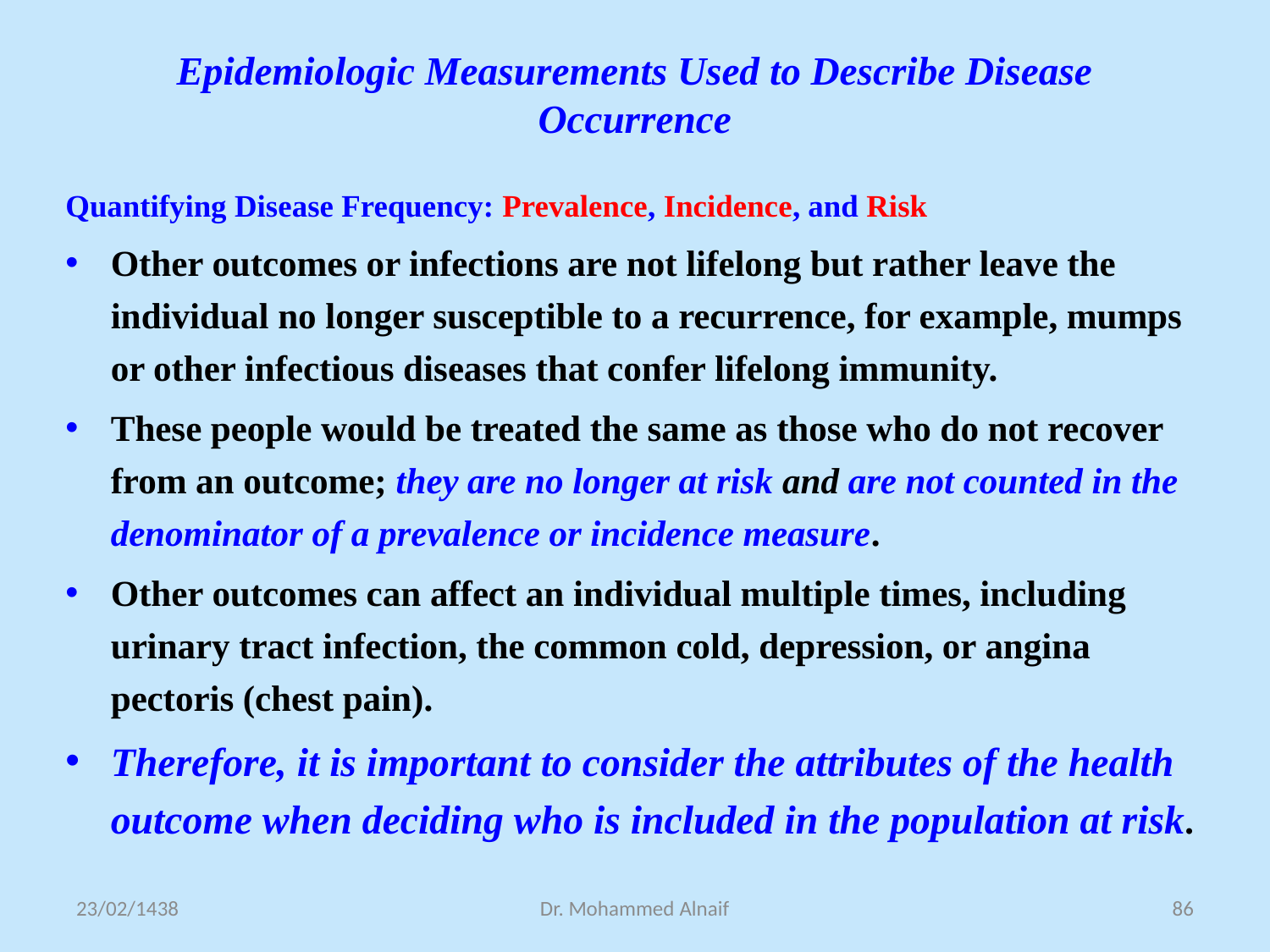

# Epidemiologic Measurements Used to Describe Disease Occurrence
Quantifying Disease Frequency: Prevalence, Incidence, and Risk
Other outcomes or infections are not lifelong but rather leave the individual no longer susceptible to a recurrence, for example, mumps or other infectious diseases that confer lifelong immunity.
These people would be treated the same as those who do not recover from an outcome; they are no longer at risk and are not counted in the denominator of a prevalence or incidence measure.
Other outcomes can affect an individual multiple times, including urinary tract infection, the common cold, depression, or angina pectoris (chest pain).
Therefore, it is important to consider the attributes of the health outcome when deciding who is included in the population at risk.
23/02/1438
Dr. Mohammed Alnaif
86